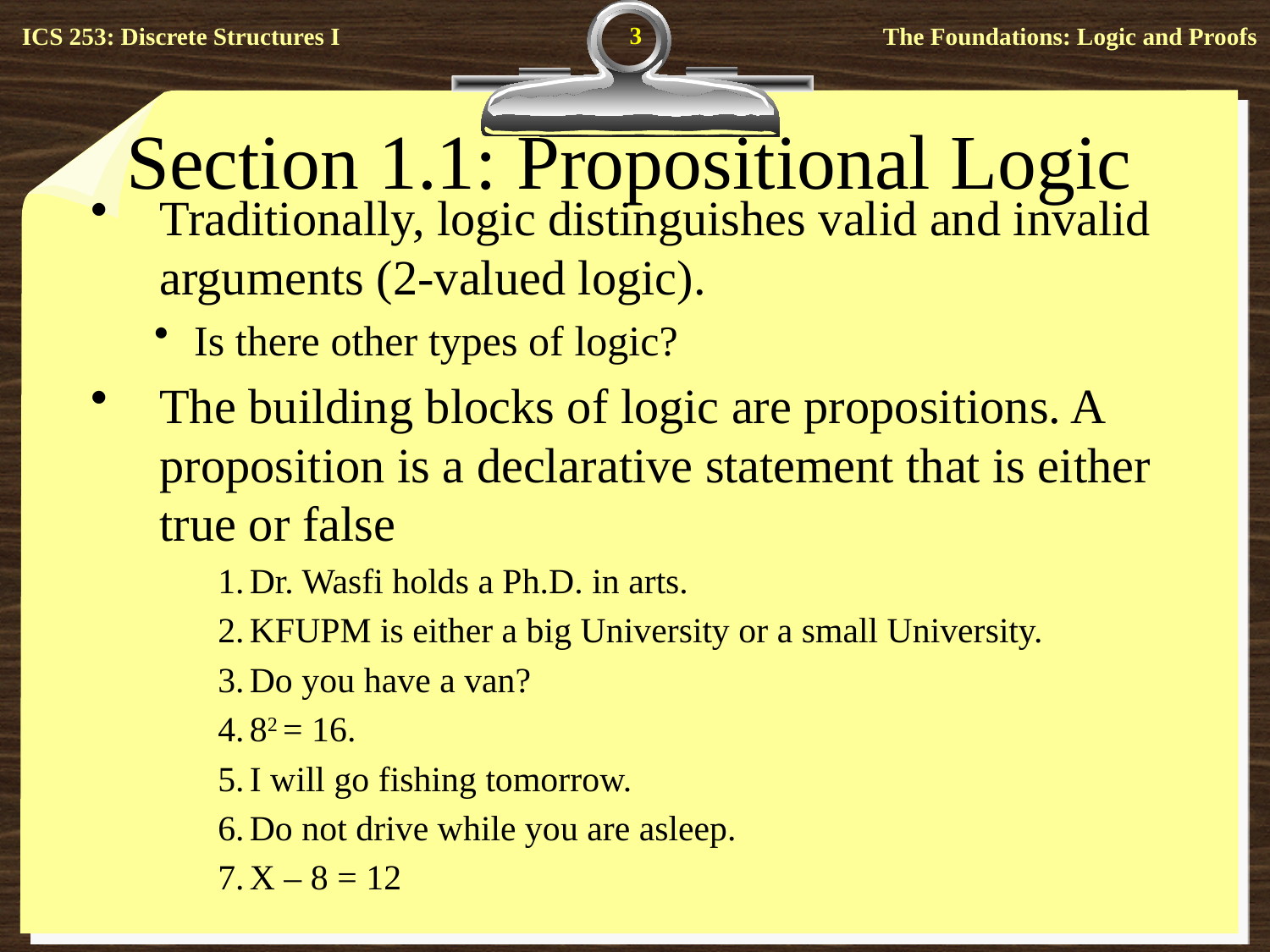

3
# Section 1.1: Propositional Logic
Traditionally, logic distinguishes valid and invalid arguments (2-valued logic).
Is there other types of logic?
The building blocks of logic are propositions. A proposition is a declarative statement that is either true or false
Dr. Wasfi holds a Ph.D. in arts.
KFUPM is either a big University or a small University.
Do you have a van?
82 = 16.
I will go fishing tomorrow.
Do not drive while you are asleep.
X – 8 = 12